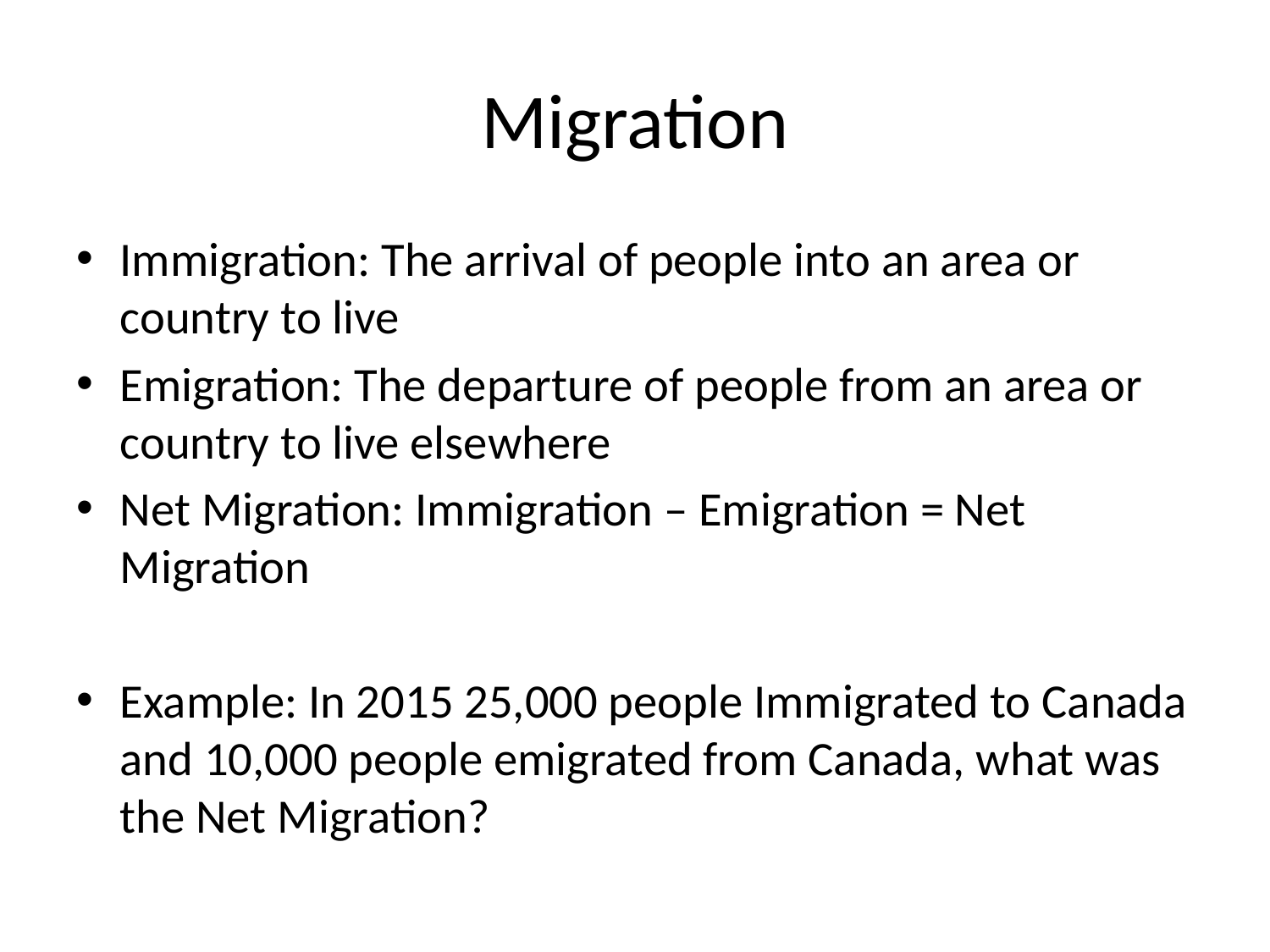

# Migration
Immigration: The arrival of people into an area or country to live
Emigration: The departure of people from an area or country to live elsewhere
Net Migration: Immigration – Emigration = Net Migration

Example: In 2015 25,000 people Immigrated to Canada and 10,000 people emigrated from Canada, what was the Net Migration?